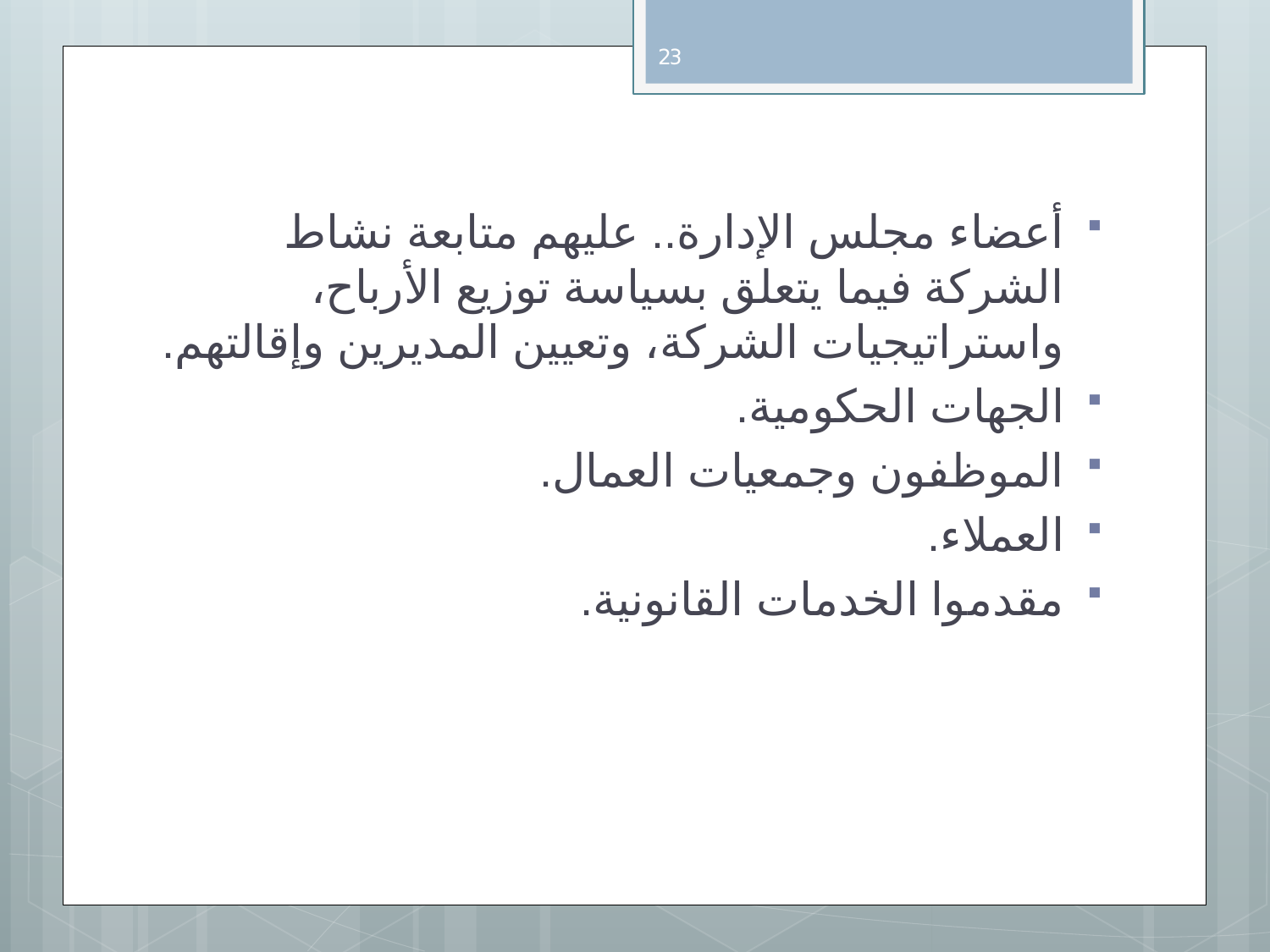

23
أعضاء مجلس الإدارة.. عليهم متابعة نشاط الشركة فيما يتعلق بسياسة توزيع الأرباح، واستراتيجيات الشركة، وتعيين المديرين وإقالتهم.
الجهات الحكومية.
الموظفون وجمعيات العمال.
العملاء.
مقدموا الخدمات القانونية.